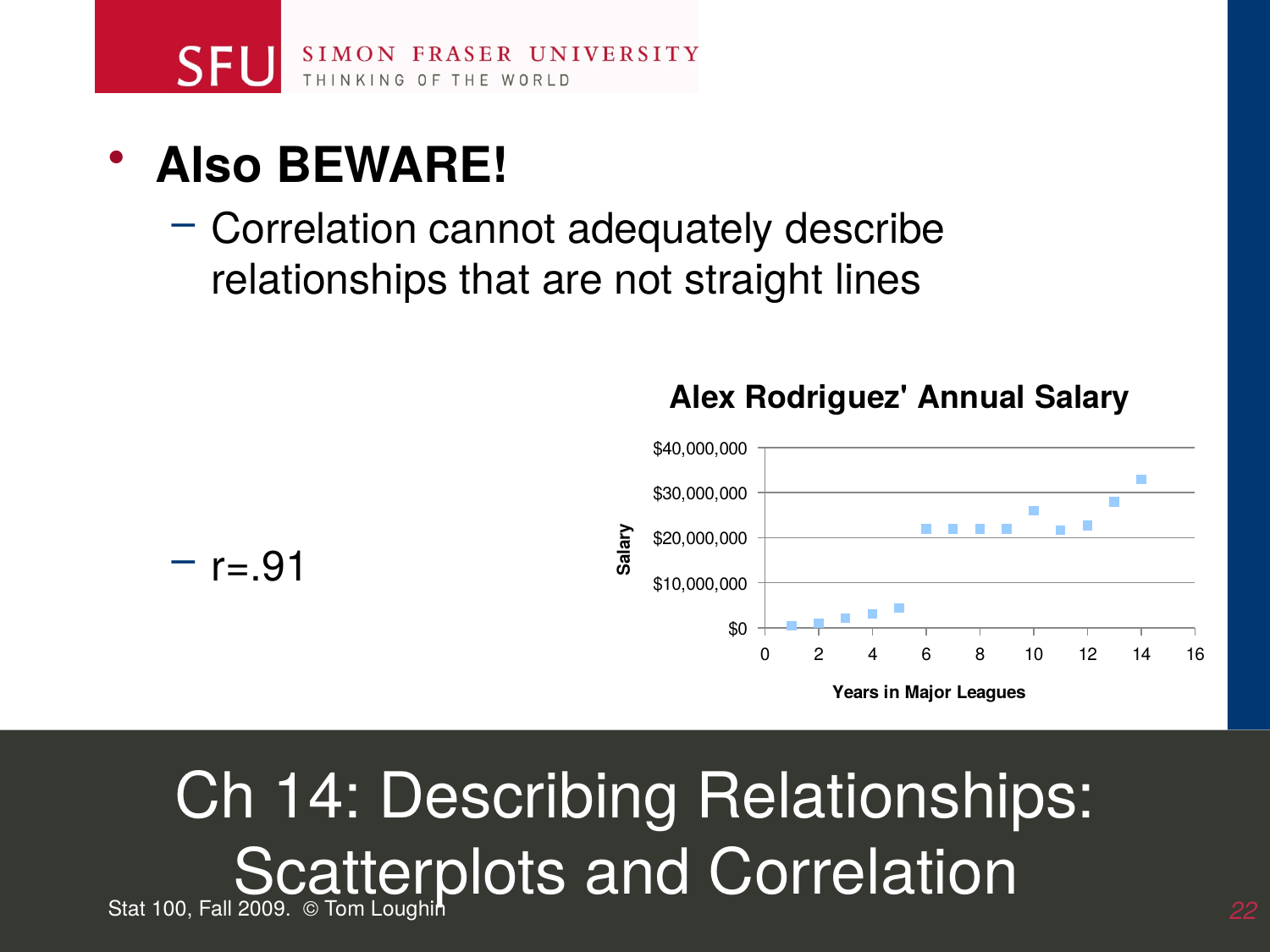

Also BEWARE!
Correlation cannot adequately describe  relationships that are not straight lines

r=.91

### Chart: Alex Rodriguez' Annual Salary

| Category |  |
|---|---|
# Ch 14: Describing Relationships: Scatterplots and Correlation
Stat 100, Fall 2009.  © Tom Loughin
22